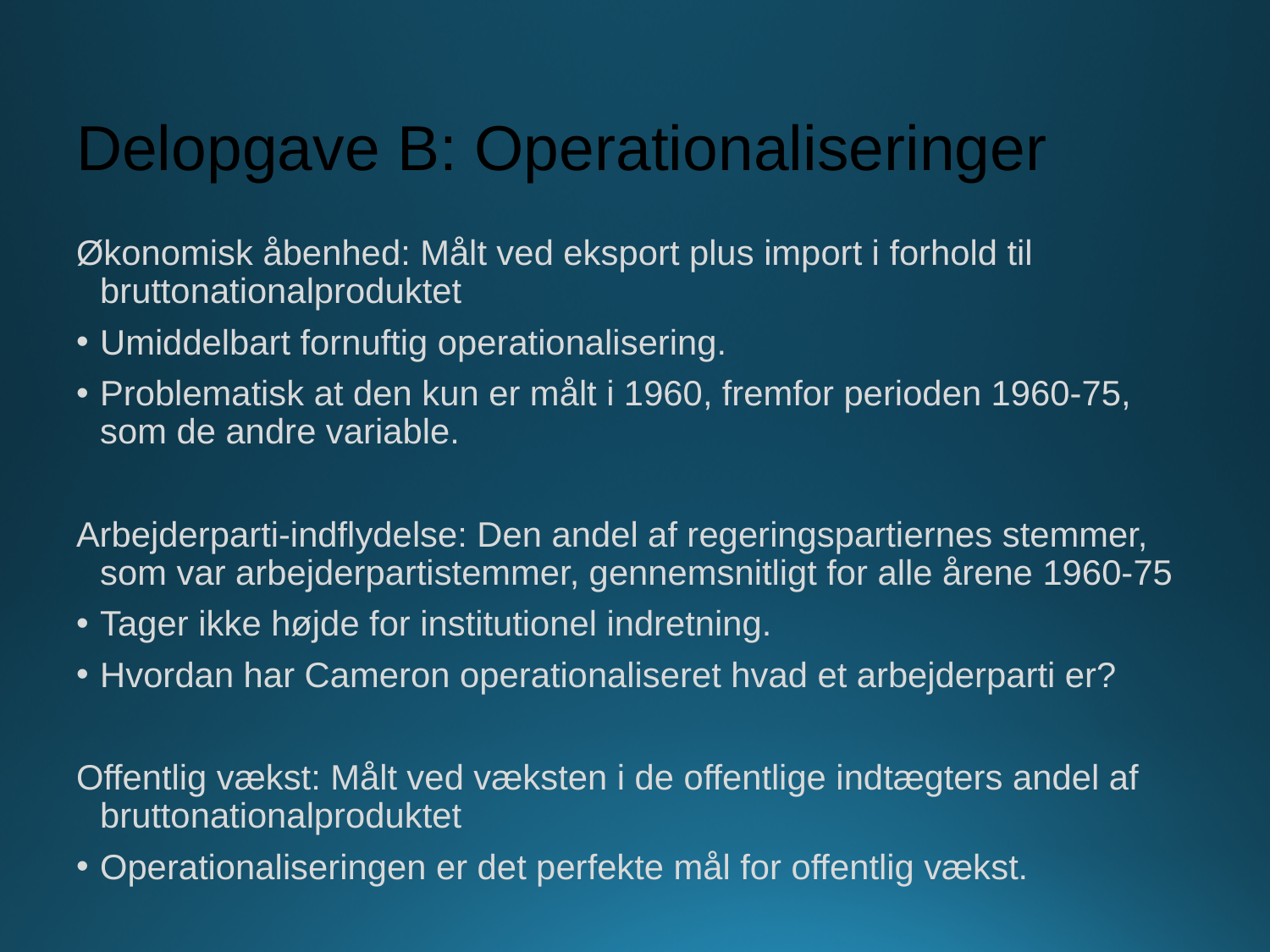

# Delopgave B: Operationaliseringer
Økonomisk åbenhed: Målt ved eksport plus import i forhold til bruttonationalproduktet
Umiddelbart fornuftig operationalisering.
Problematisk at den kun er målt i 1960, fremfor perioden 1960-75, som de andre variable.

Arbejderparti-indflydelse: Den andel af regeringsparti­ernes stemmer, som var arbejderpartistemmer, gennemsnitligt for alle årene 1960-75
Tager ikke højde for institutionel indretning.
Hvordan har Cameron operationaliseret hvad et arbejderparti er?

Offentlig vækst: Målt ved væksten i de offentlige indtægters andel af bruttonationalproduktet
Operationaliseringen er det perfekte mål for offentlig vækst.